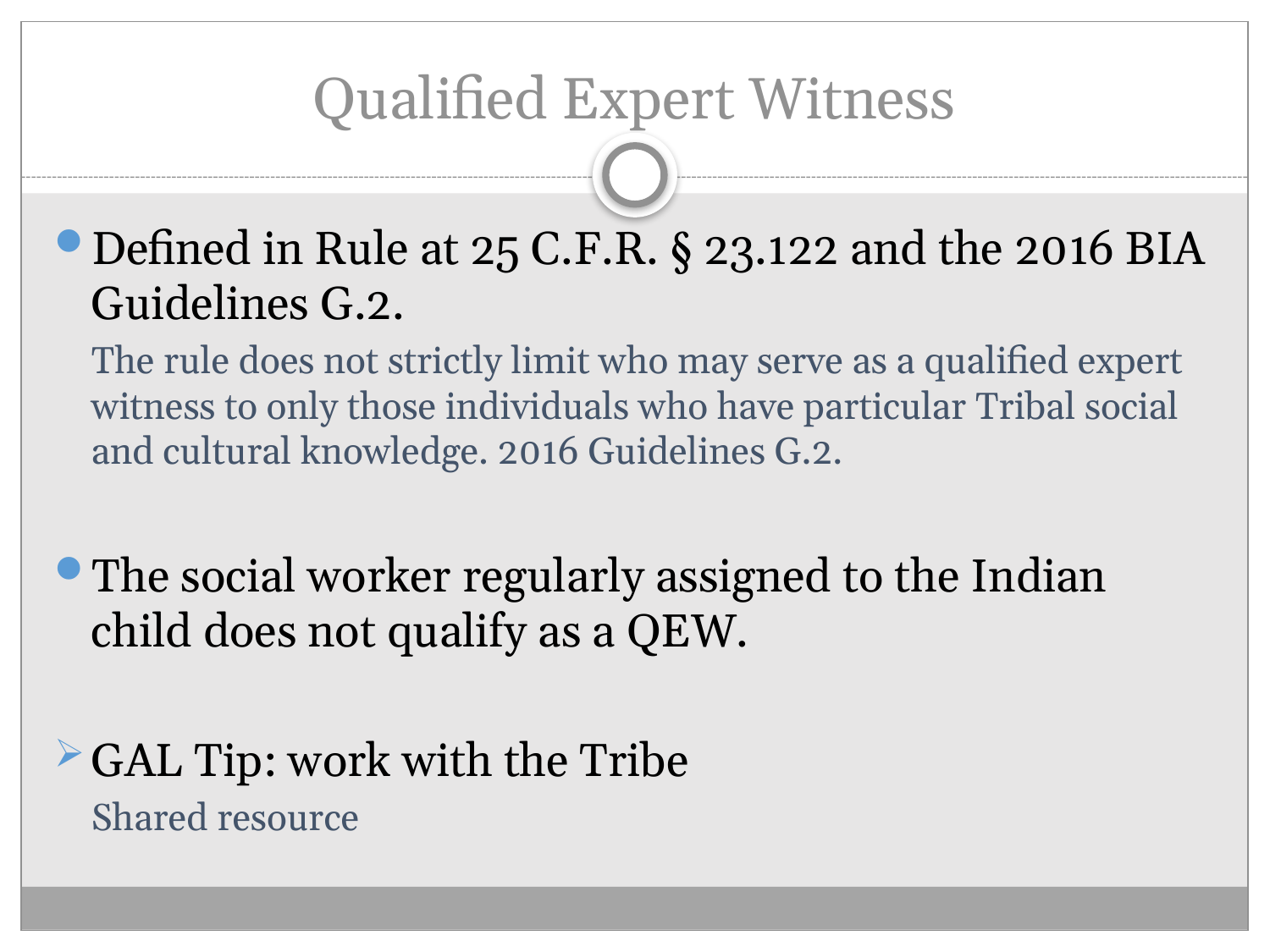

# Qualified Expert Witness
Defined in Rule at 25 C.F.R. § 23.122 and the 2016 BIA Guidelines G.2.
The rule does not strictly limit who may serve as a qualified expert witness to only those individuals who have particular Tribal social and cultural knowledge. 2016 Guidelines G.2.

The social worker regularly assigned to the Indian child does not qualify as a QEW.

GAL Tip: work with the Tribe
Shared resource